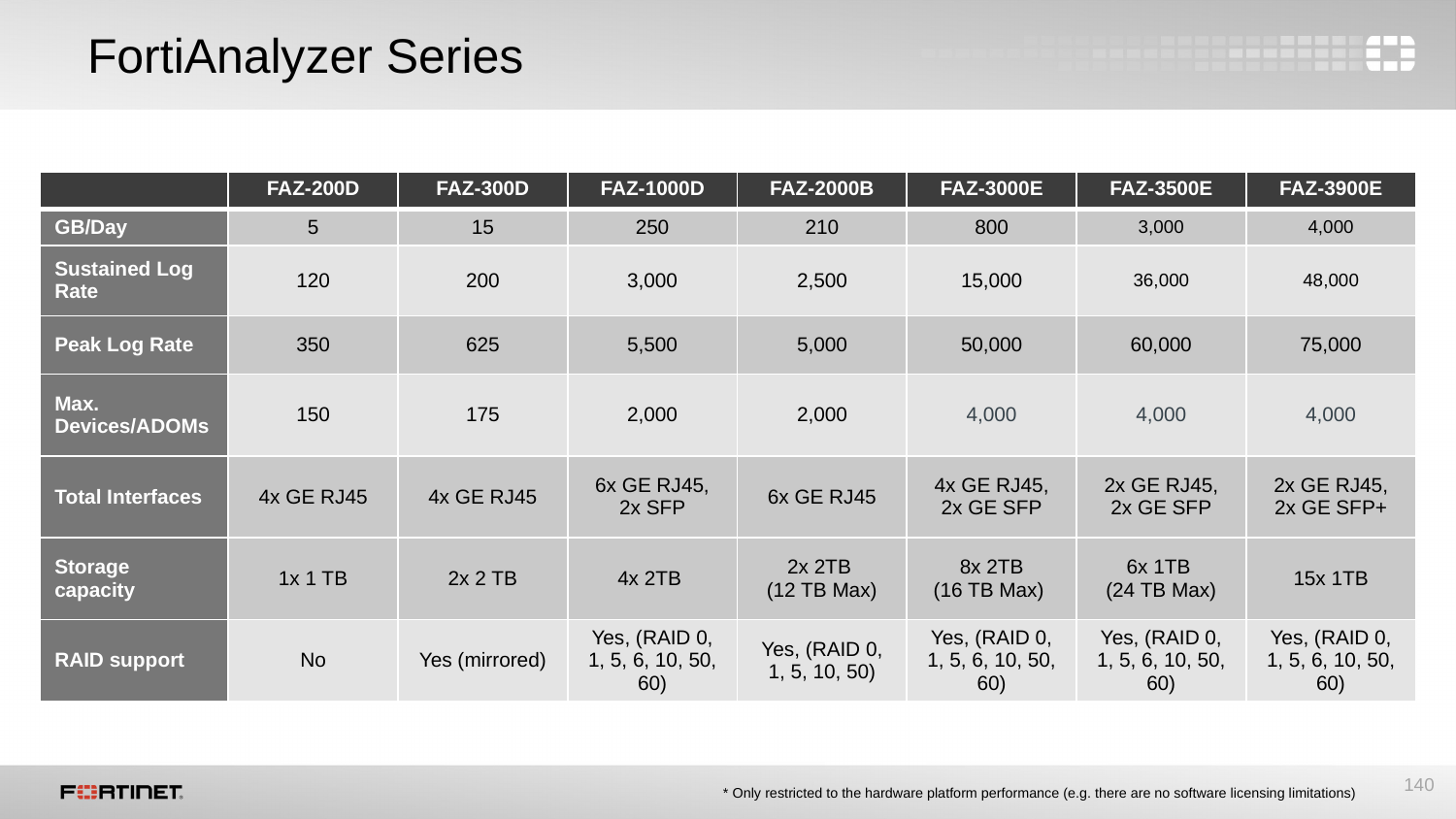

# FortiAnalyzer Series
|  | FAZ-200D | FAZ-300D | FAZ-1000D | FAZ-2000B | FAZ-3000E | FAZ-3500E | FAZ-3900E |
| --- | --- | --- | --- | --- | --- | --- | --- |
| GB/Day | 5 | 15 | 250 | 210 | 800 | 3,000 | 4,000 |
| Sustained Log Rate | 120 | 200 | 3,000 | 2,500 | 15,000 | 36,000 | 48,000 |
| Peak Log Rate | 350 | 625 | 5,500 | 5,000 | 50,000 | 60,000 | 75,000 |
| Max. Devices/ADOMs | 150 | 175 | 2,000 | 2,000 | 4,000 | 4,000 | 4,000 |
| Total Interfaces | 4x GE RJ45 | 4x GE RJ45 | 6x GE RJ45, 2x SFP | 6x GE RJ45 | 4x GE RJ45, 2x GE SFP | 2x GE RJ45, 2x GE SFP | 2x GE RJ45, 2x GE SFP+ |
| Storage capacity | 1x 1 TB | 2x 2 TB | 4x 2TB | 2x 2TB (12 TB Max) | 8x 2TB (16 TB Max) | 6x 1TB (24 TB Max) | 15x 1TB |
| RAID support | No | Yes (mirrored) | Yes, (RAID 0, 1, 5, 6, 10, 50, 60) | Yes, (RAID 0, 1, 5, 10, 50) | Yes, (RAID 0, 1, 5, 6, 10, 50, 60) | Yes, (RAID 0, 1, 5, 6, 10, 50, 60) | Yes, (RAID 0, 1, 5, 6, 10, 50, 60) |
* Only restricted to the hardware platform performance (e.g. there are no software licensing limitations)